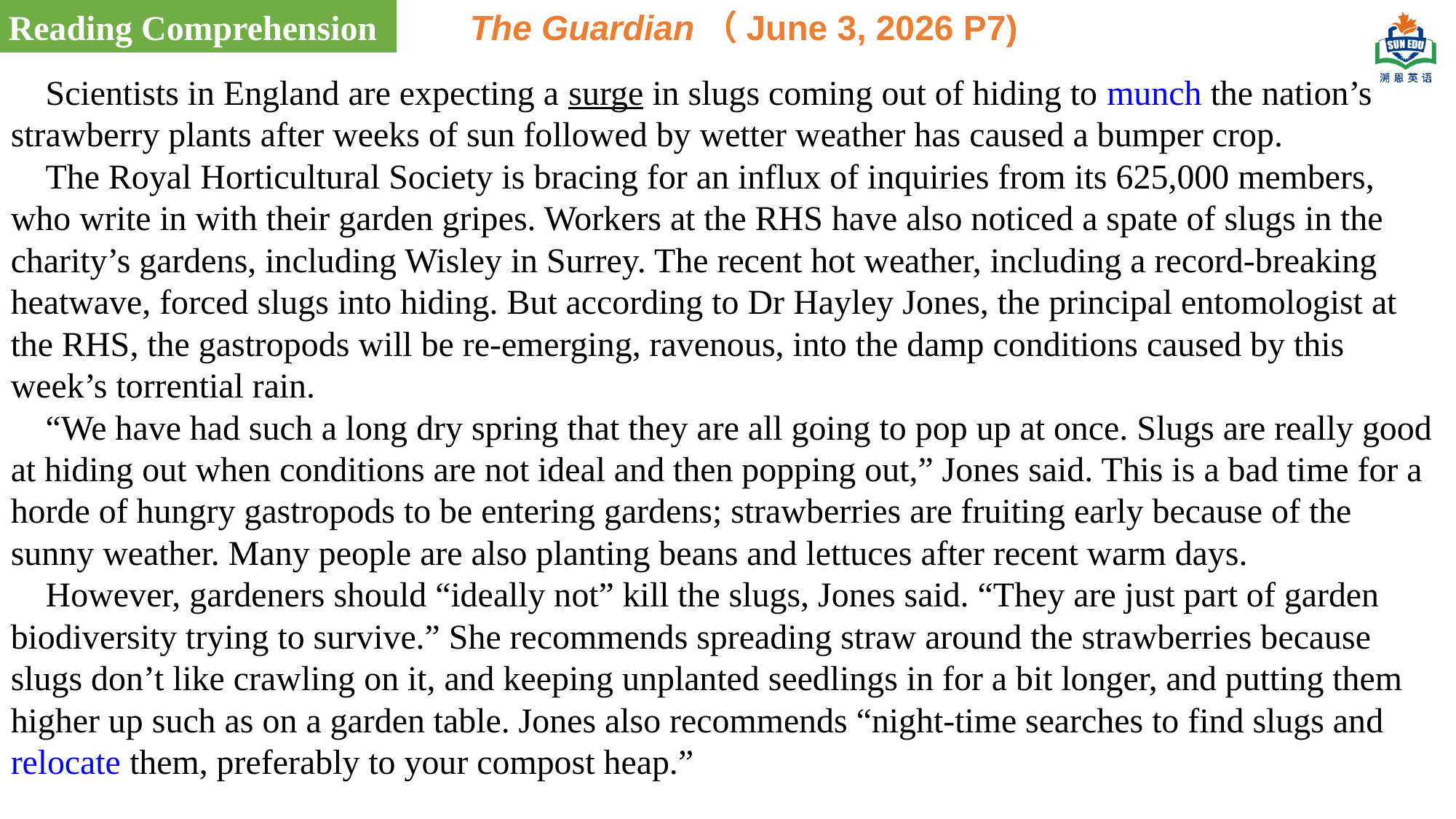

Reading Comprehension
The Guardian（June 3, 2026 P7)
    Scientists in England are expecting a surge in slugs coming out of hiding to munch the nation’s strawberry plants after weeks of sun followed by wetter weather has caused a bumper crop.
    The Royal Horticultural Society is bracing for an influx of inquiries from its 625,000 members, who write in with their garden gripes. Workers at the RHS have also noticed a spate of slugs in the charity’s gardens, including Wisley in Surrey. The recent hot weather, including a record-breaking heatwave, forced slugs into hiding. But according to Dr Hayley Jones, the principal entomologist at the RHS, the gastropods will be re-emerging, ravenous, into the damp conditions caused by this week’s torrential rain.
    “We have had such a long dry spring that they are all going to pop up at once. Slugs are really good at hiding out when conditions are not ideal and then popping out,” Jones said. This is a bad time for a horde of hungry gastropods to be entering gardens; strawberries are fruiting early because of the sunny weather. Many people are also planting beans and lettuces after recent warm days.
    However, gardeners should “ideally not” kill the slugs, Jones said. “They are just part of garden biodiversity trying to survive.” She recommends spreading straw around the strawberries because slugs don’t like crawling on it, and keeping unplanted seedlings in for a bit longer, and putting them higher up such as on a garden table. Jones also recommends “night-time searches to find slugs and relocate them, preferably to your compost heap.”